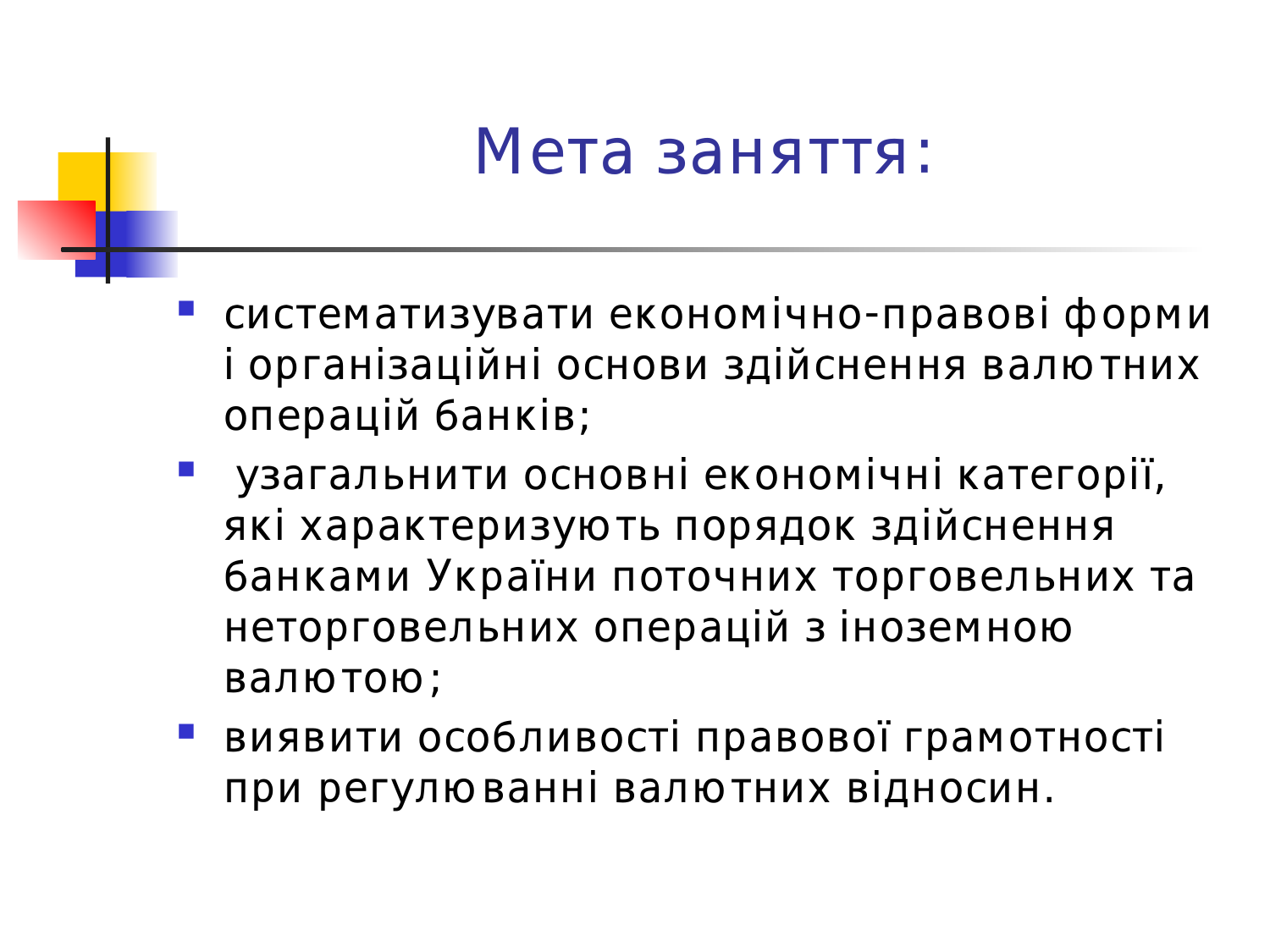

# Мета заняття:
систематизувати економічно-правові форми і організаційні основи здійснення валютних операцій банків;
 узагальнити основні економічні категорії, які характеризують порядок здійснення банками України поточних торговельних та неторговельних операцій з іноземною валютою;
виявити особливості правової грамотності при регулюванні валютних відносин.